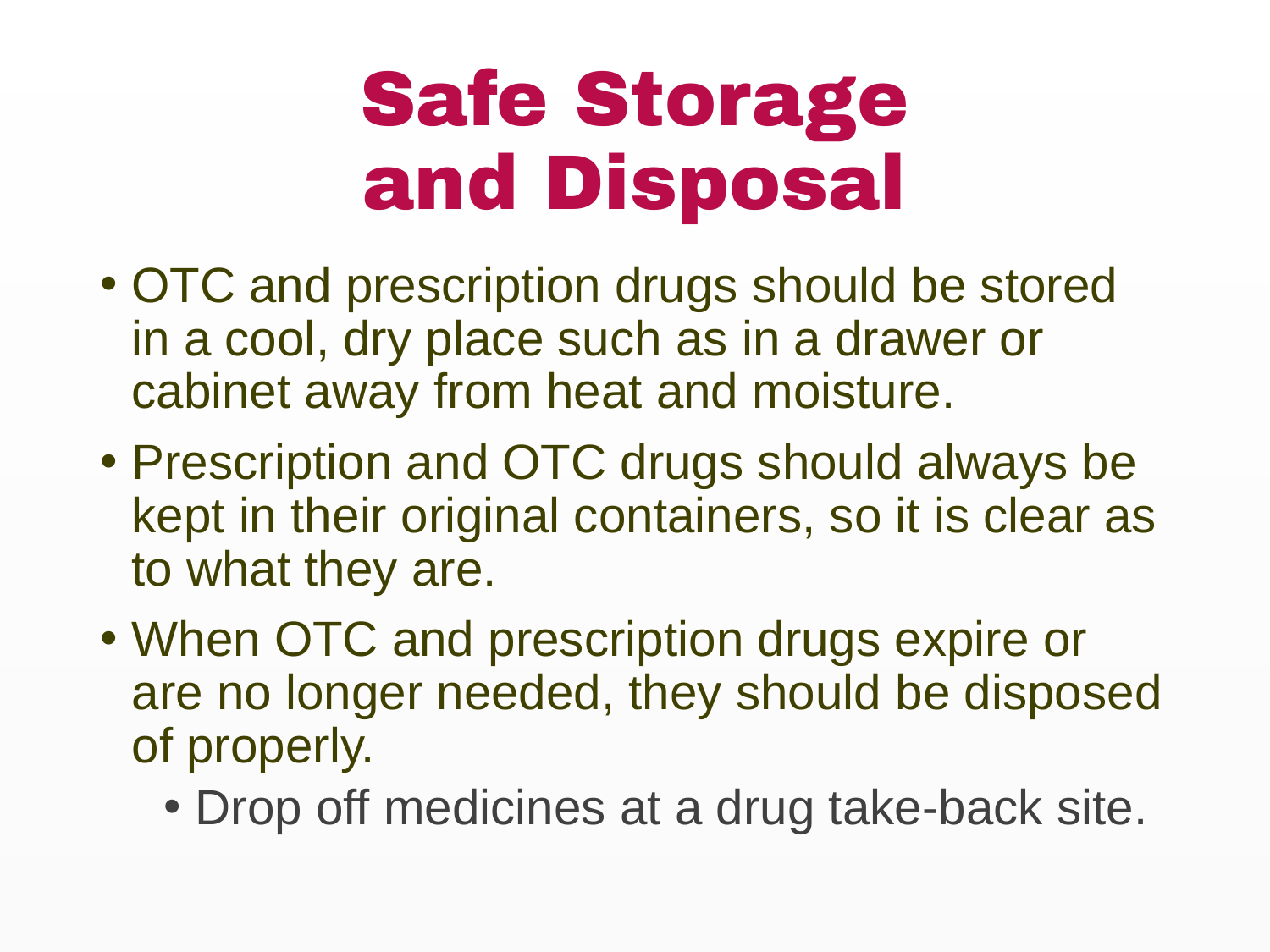

# Safe Storage and Disposal
OTC and prescription drugs should be stored in a cool, dry place such as in a drawer or cabinet away from heat and moisture.
Prescription and OTC drugs should always be kept in their original containers, so it is clear as to what they are.
When OTC and prescription drugs expire or are no longer needed, they should be disposed of properly.
Drop off medicines at a drug take-back site.